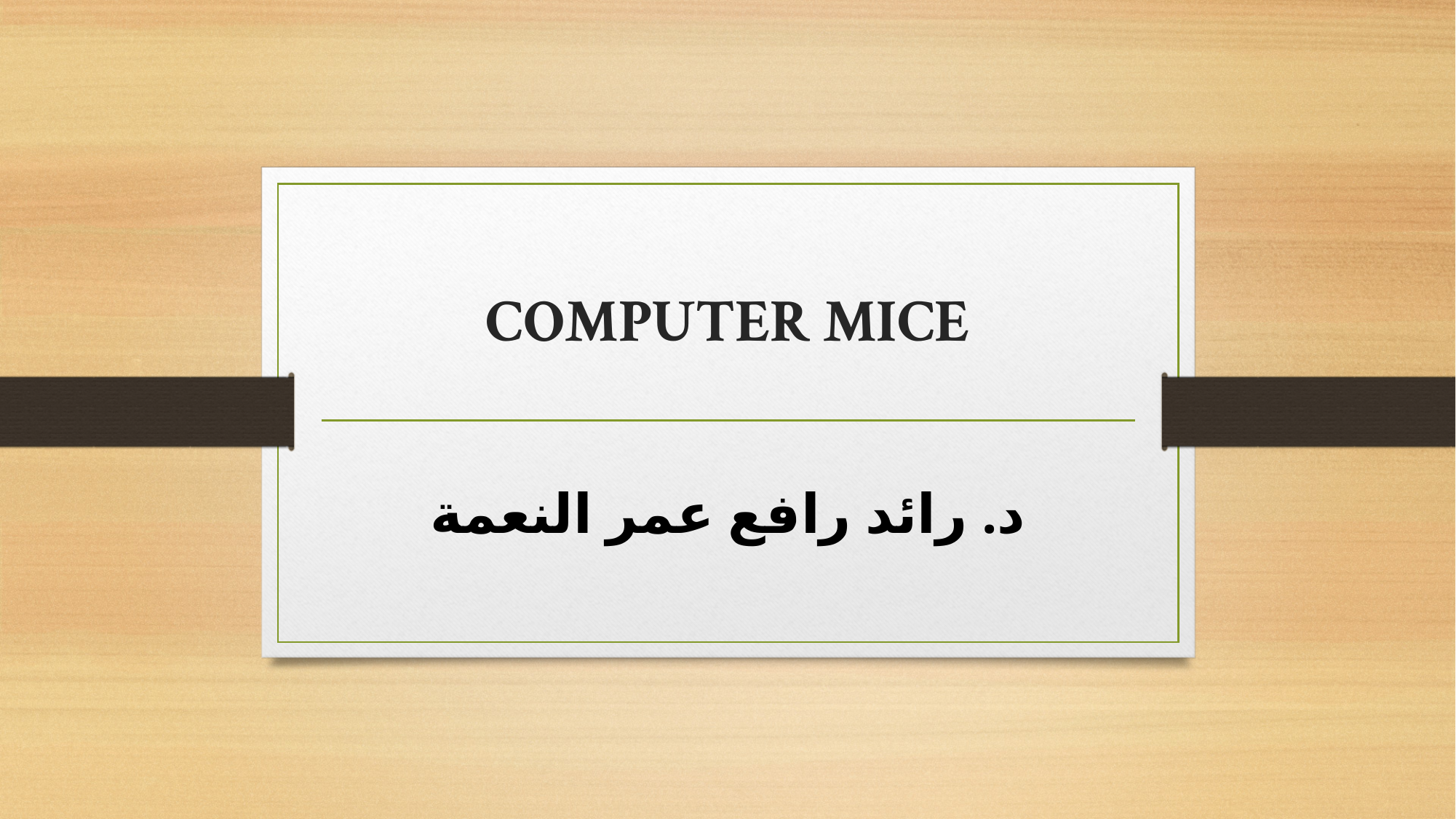

# COMPUTER MICE
د. رائد رافع عمر النعمة